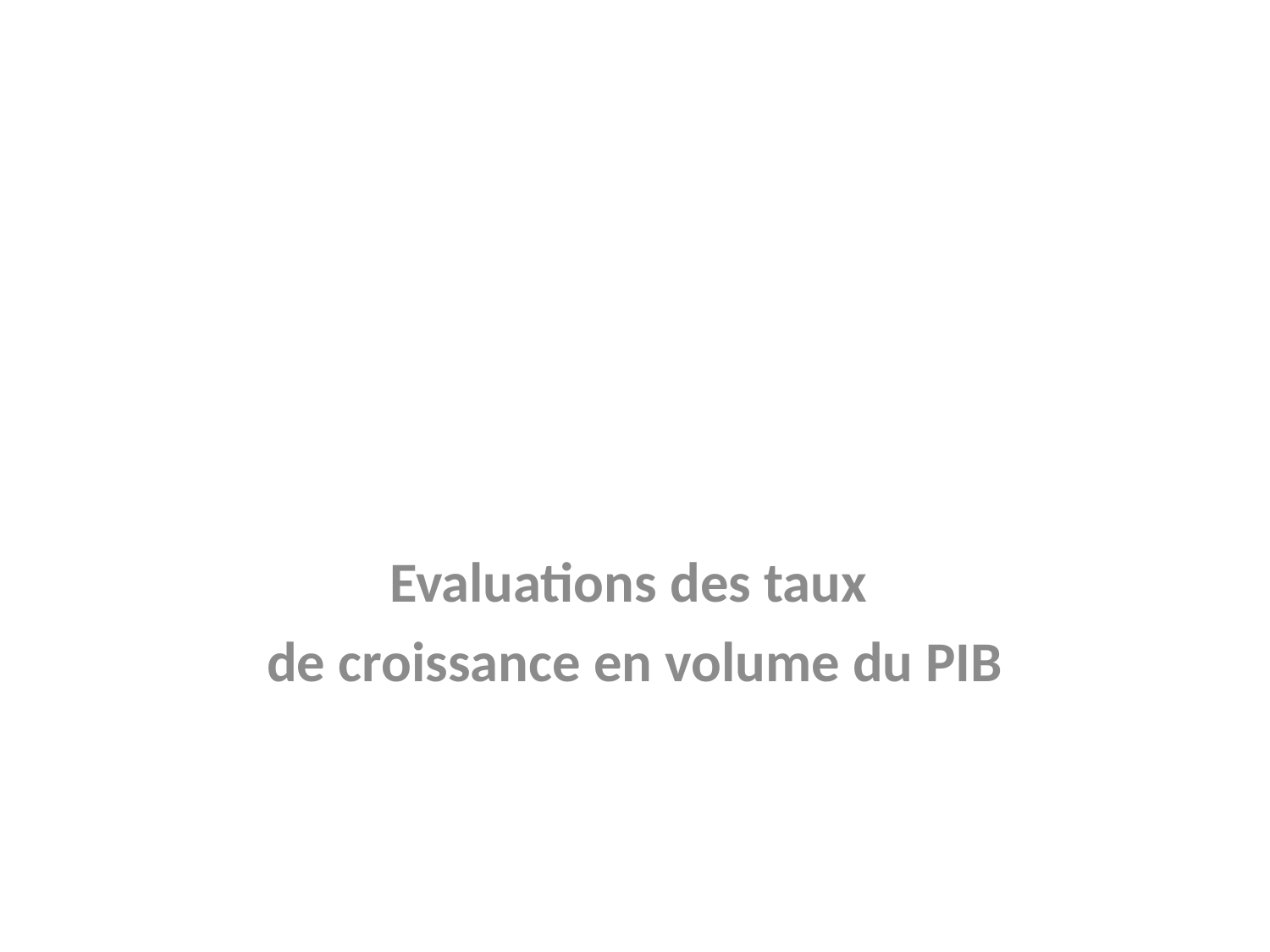

Evaluations des taux
de croissance en volume du PIB